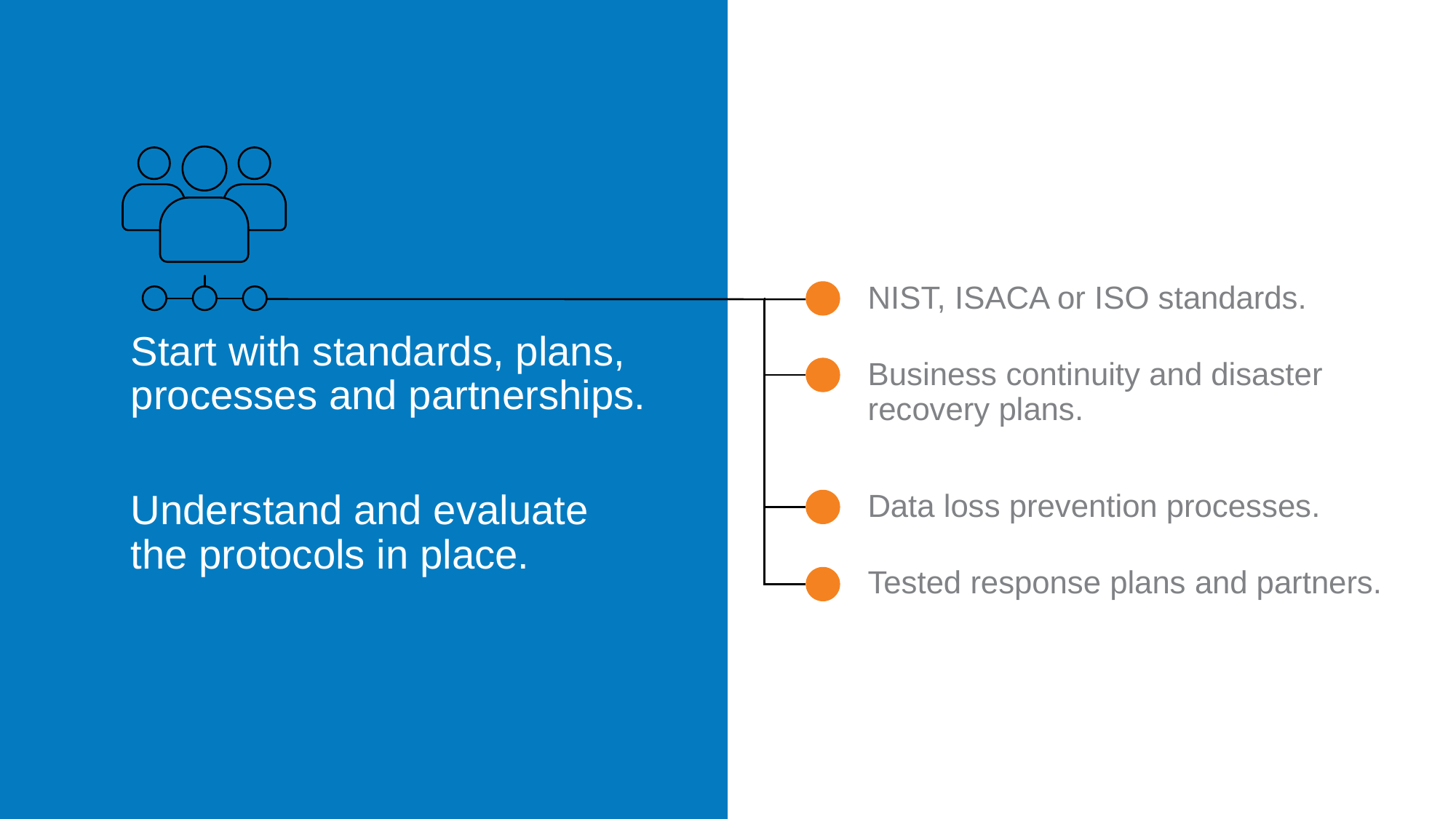

NIST, ISACA or ISO standards.
Business continuity and disaster recovery plans.

# Start with standards, plans, processes and partnerships.

Understand and evaluate the protocols in place.
Data loss prevention processes.
Tested response plans and partners.